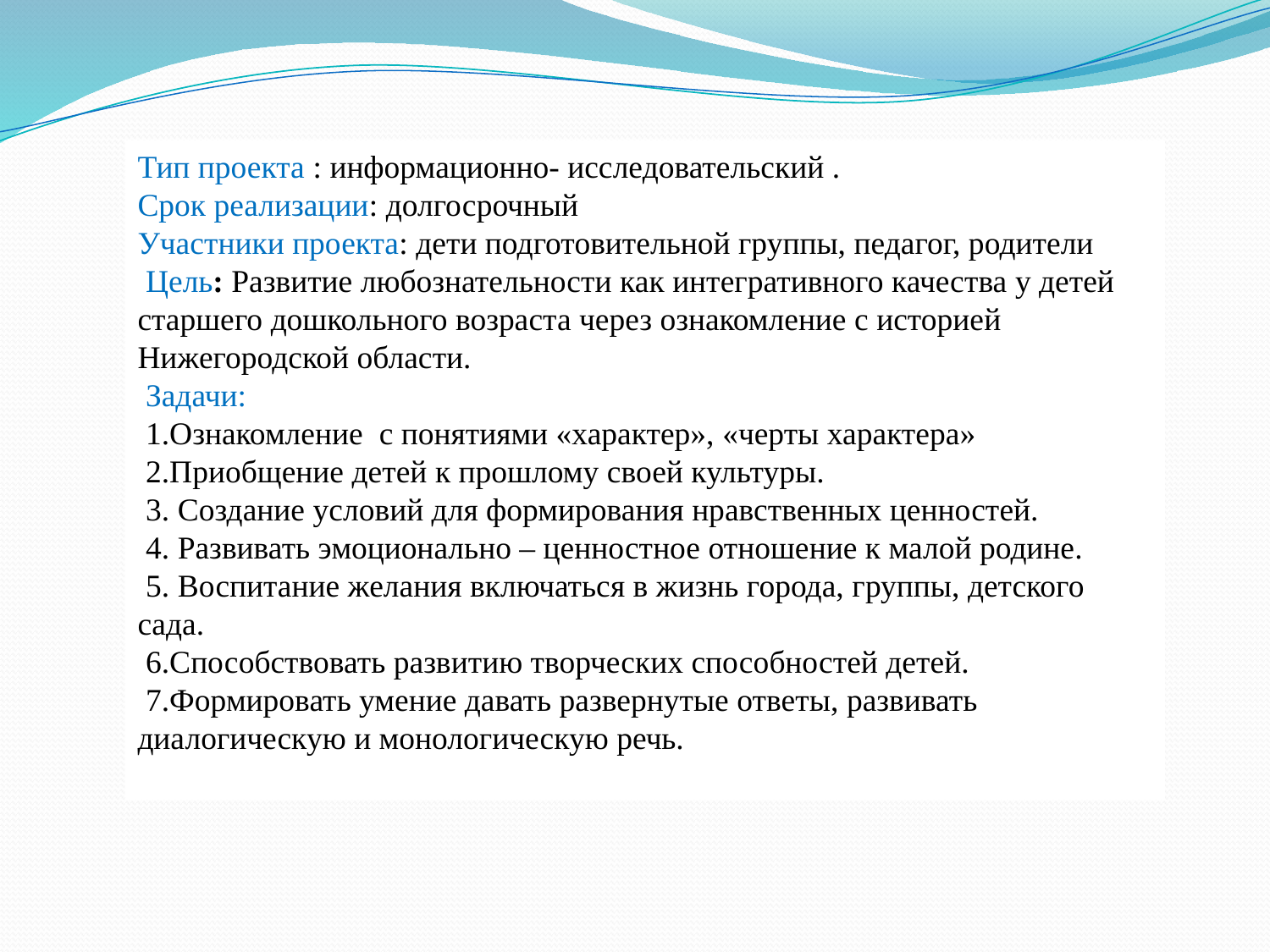

Тип проекта : информационно- исследовательский .
Срок реализации: долгосрочный
Участники проекта: дети подготовительной группы, педагог, родители
 Цель: Развитие любознательности как интегративного качества у детей старшего дошкольного возраста через ознакомление с историей  Нижегородской области.
 Задачи:
 1.Ознакомление  с понятиями «характер», «черты характера»
 2.Приобщение детей к прошлому своей культуры.
 3. Создание условий для формирования нравственных ценностей.
 4. Развивать эмоционально – ценностное отношение к малой родине.
 5. Воспитание желания включаться в жизнь города, группы, детского сада.
 6.Способствовать развитию творческих способностей детей.
 7.Формировать умение давать развернутые ответы, развивать диалогическую и монологическую речь.